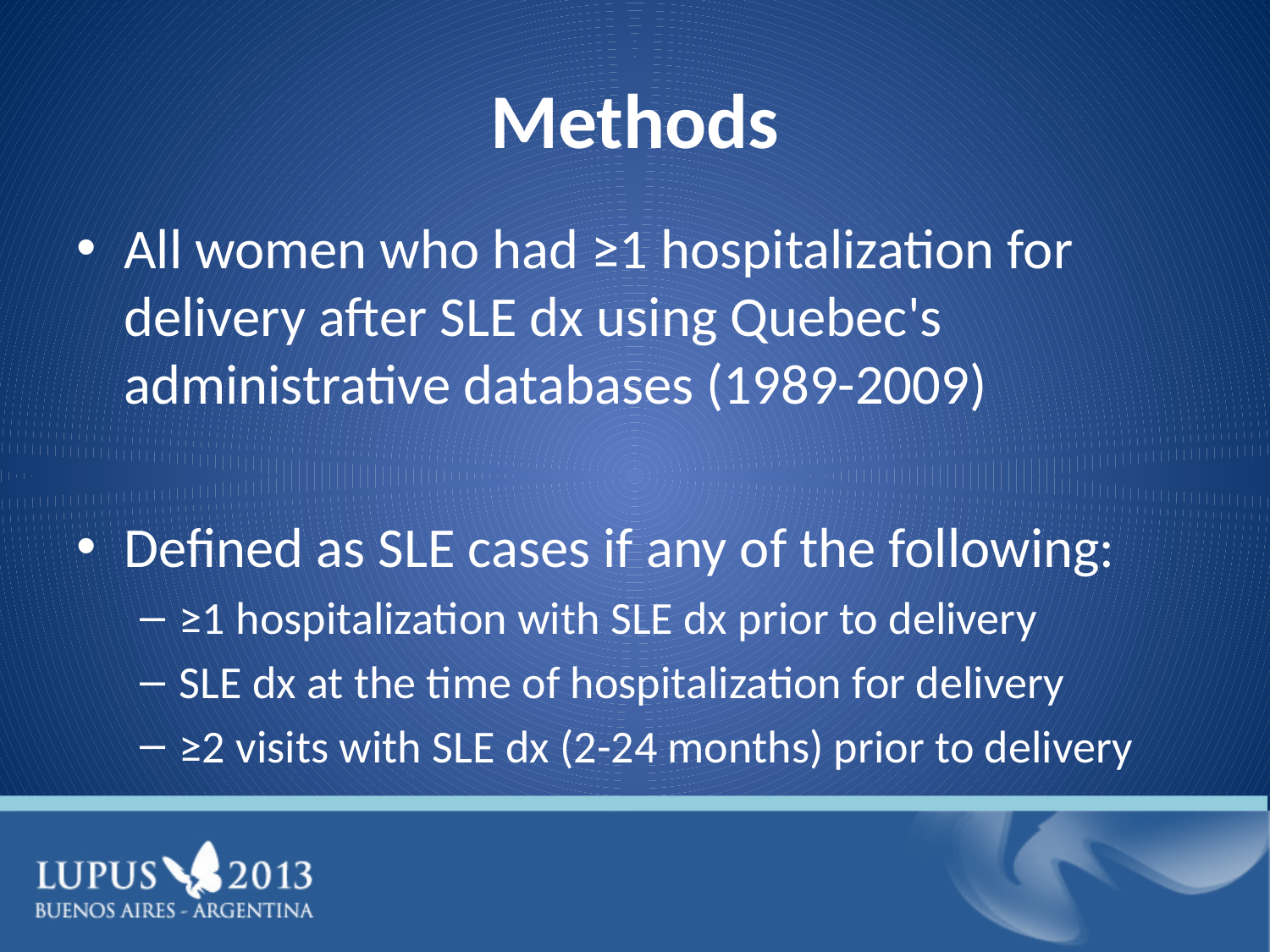

# Methods
All women who had ≥1 hospitalization for delivery after SLE dx using Quebec's administrative databases (1989-2009)

Defined as SLE cases if any of the following:
≥1 hospitalization with SLE dx prior to delivery
SLE dx at the time of hospitalization for delivery
≥2 visits with SLE dx (2-24 months) prior to delivery